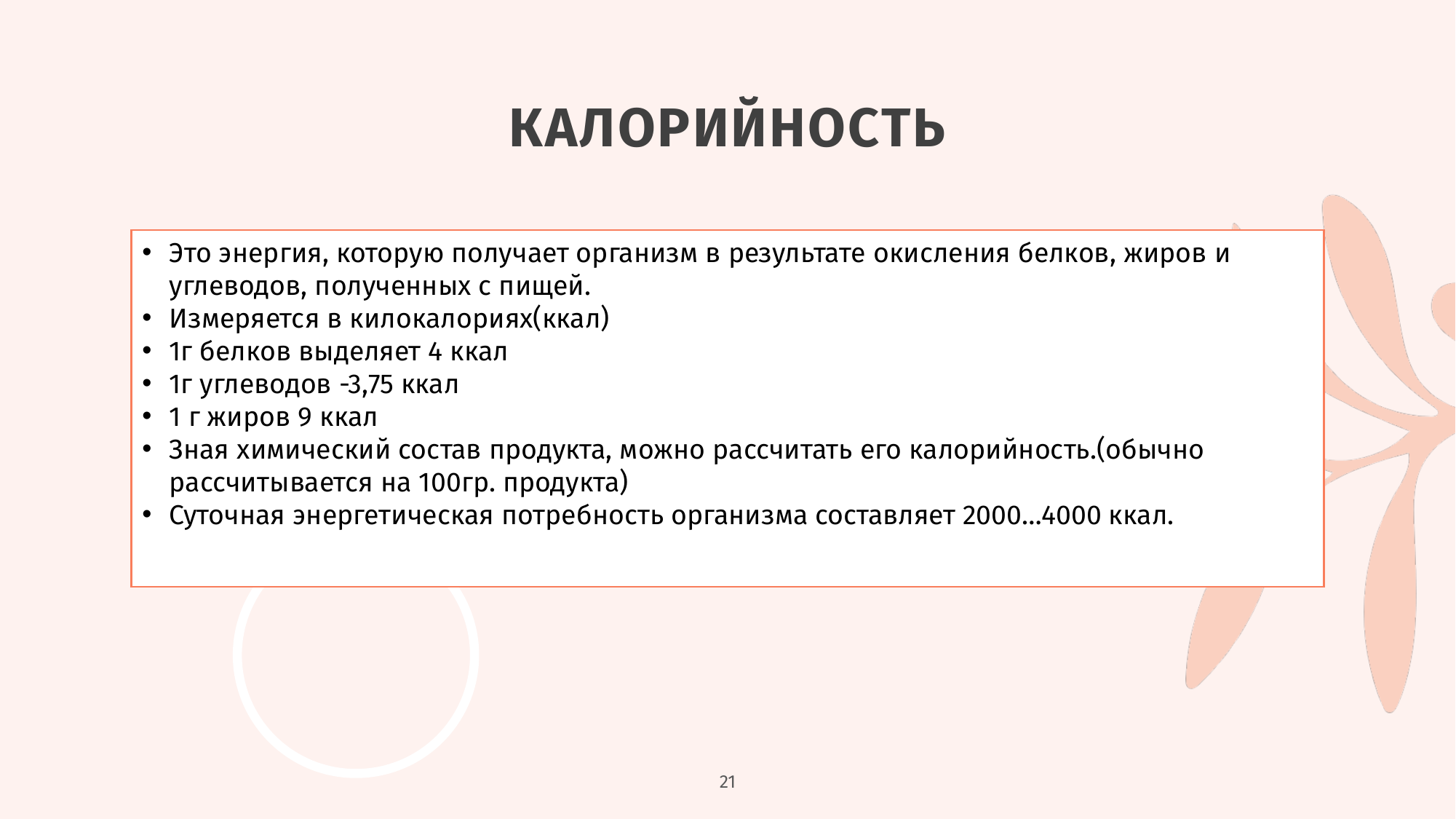

# калорийность
Это энергия, которую получает организм в результате окисления белков, жиров и углеводов, полученных с пищей.
Измеряется в килокалориях(ккал)
1г белков выделяет 4 ккал
1г углеводов -3,75 ккал
1 г жиров 9 ккал
Зная химический состав продукта, можно рассчитать его калорийность.(обычно рассчитывается на 100гр. продукта)
Суточная энергетическая потребность организма составляет 2000…4000 ккал.

21